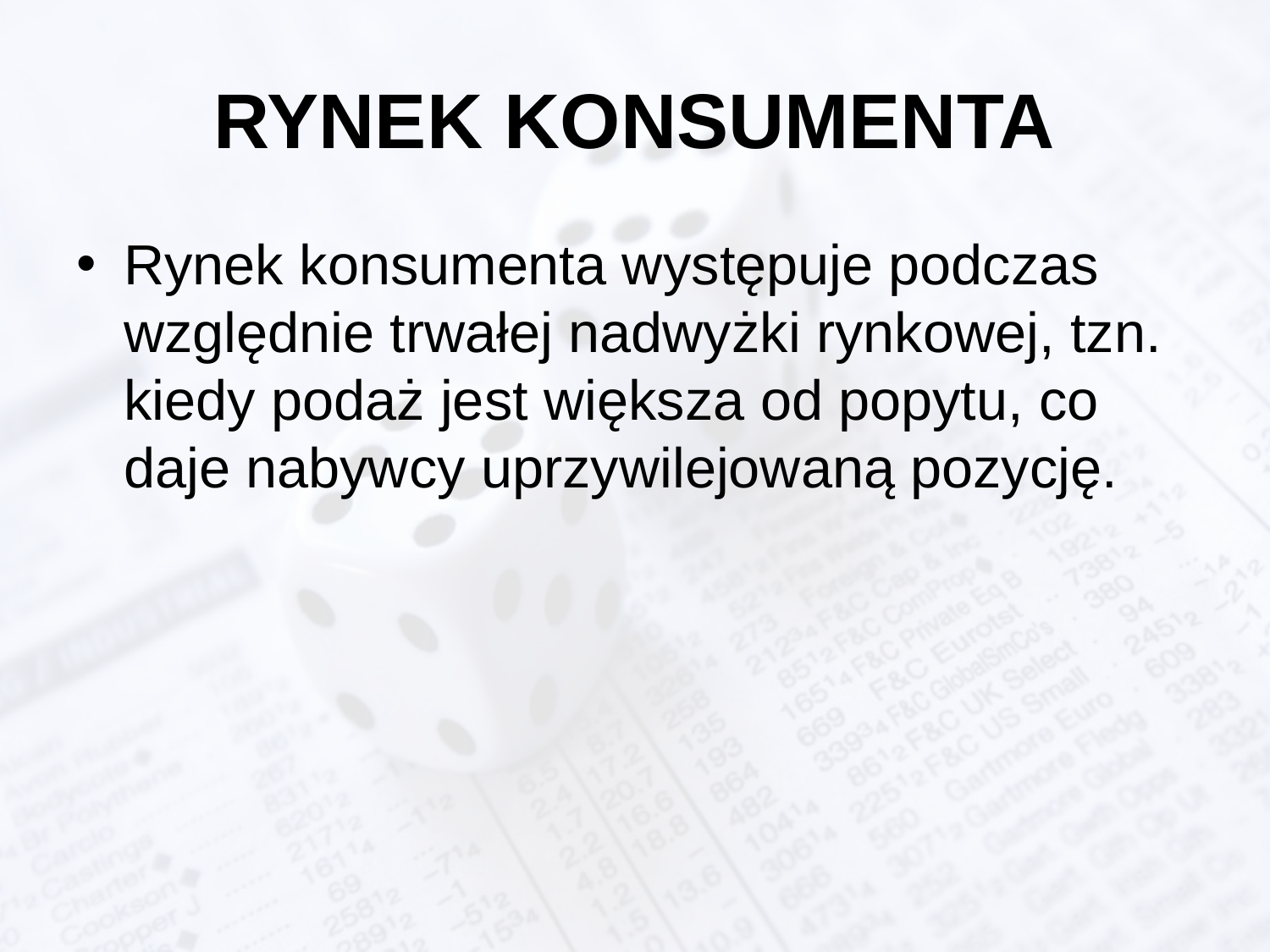

# RYNEK KONSUMENTA
Rynek konsumenta występuje podczas względnie trwałej nadwyżki rynkowej, tzn. kiedy podaż jest większa od popytu, co daje nabywcy uprzywilejowaną pozycję.